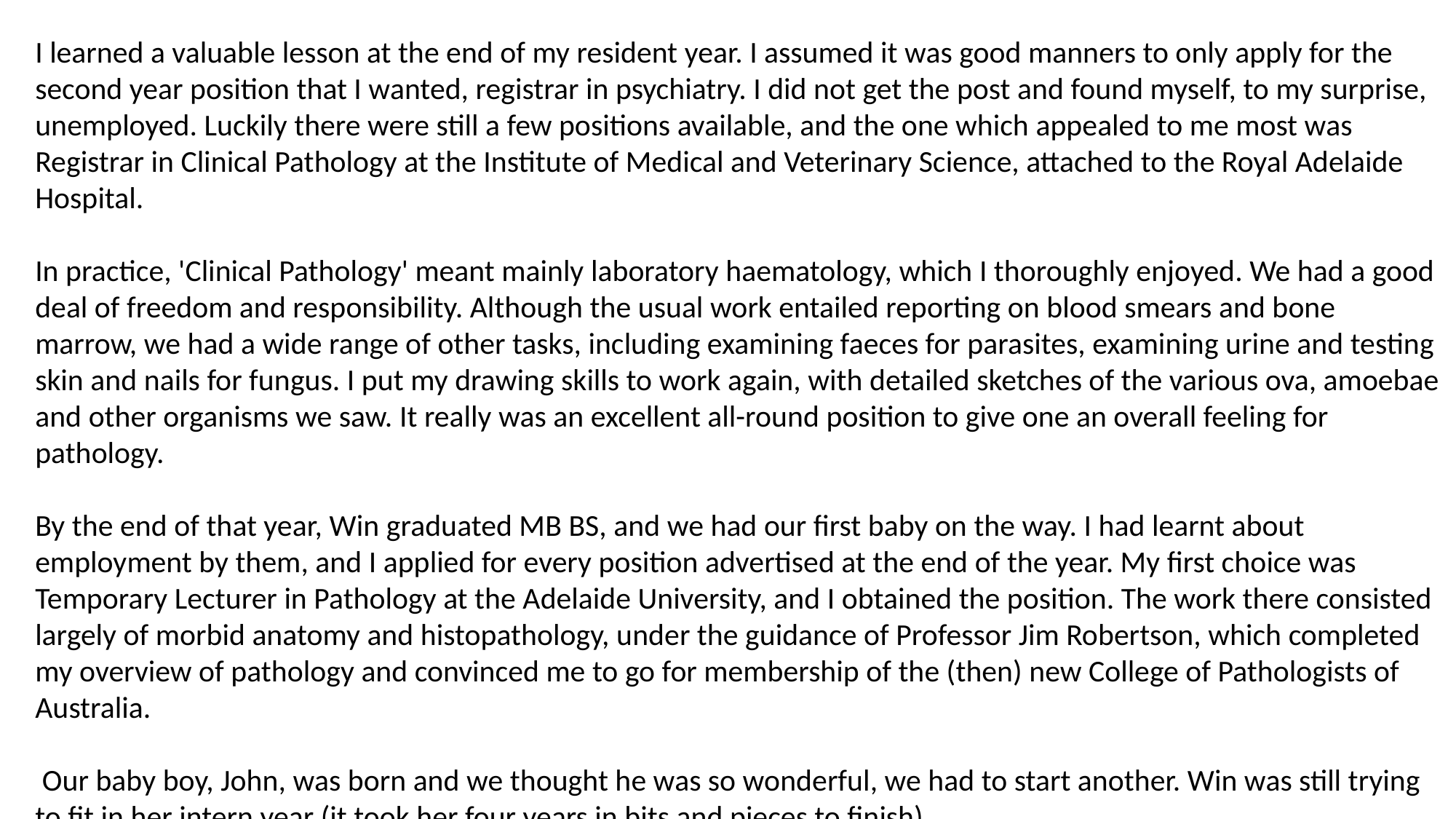

I learned a valuable lesson at the end of my resident year. I assumed it was good manners to only apply for the second year position that I wanted, registrar in psychiatry. I did not get the post and found myself, to my surprise, unemployed. Luckily there were still a few positions available, and the one which appealed to me most was Registrar in Clinical Pathology at the Institute of Medical and Veterinary Science, attached to the Royal Adelaide Hospital.

In practice, 'Clinical Pathology' meant mainly laboratory haematology, which I thoroughly enjoyed. We had a good deal of freedom and responsibility. Although the usual work entailed reporting on blood smears and bone marrow, we had a wide range of other tasks, including examining faeces for parasites, examining urine and testing skin and nails for fungus. I put my drawing skills to work again, with detailed sketches of the various ova, amoebae and other organisms we saw. It really was an excellent all-round position to give one an overall feeling for pathology.

By the end of that year, Win graduated MB BS, and we had our first baby on the way. I had learnt about employment by them, and I applied for every position advertised at the end of the year. My first choice was Temporary Lecturer in Pathology at the Adelaide University, and I obtained the position. The work there consisted largely of morbid anatomy and histopathology, under the guidance of Professor Jim Robertson, which completed my overview of pathology and convinced me to go for membership of the (then) new College of Pathologists of Australia.

 Our baby boy, John, was born and we thought he was so wonderful, we had to start another. Win was still trying to fit in her intern year (it took her four years in bits and pieces to finish).